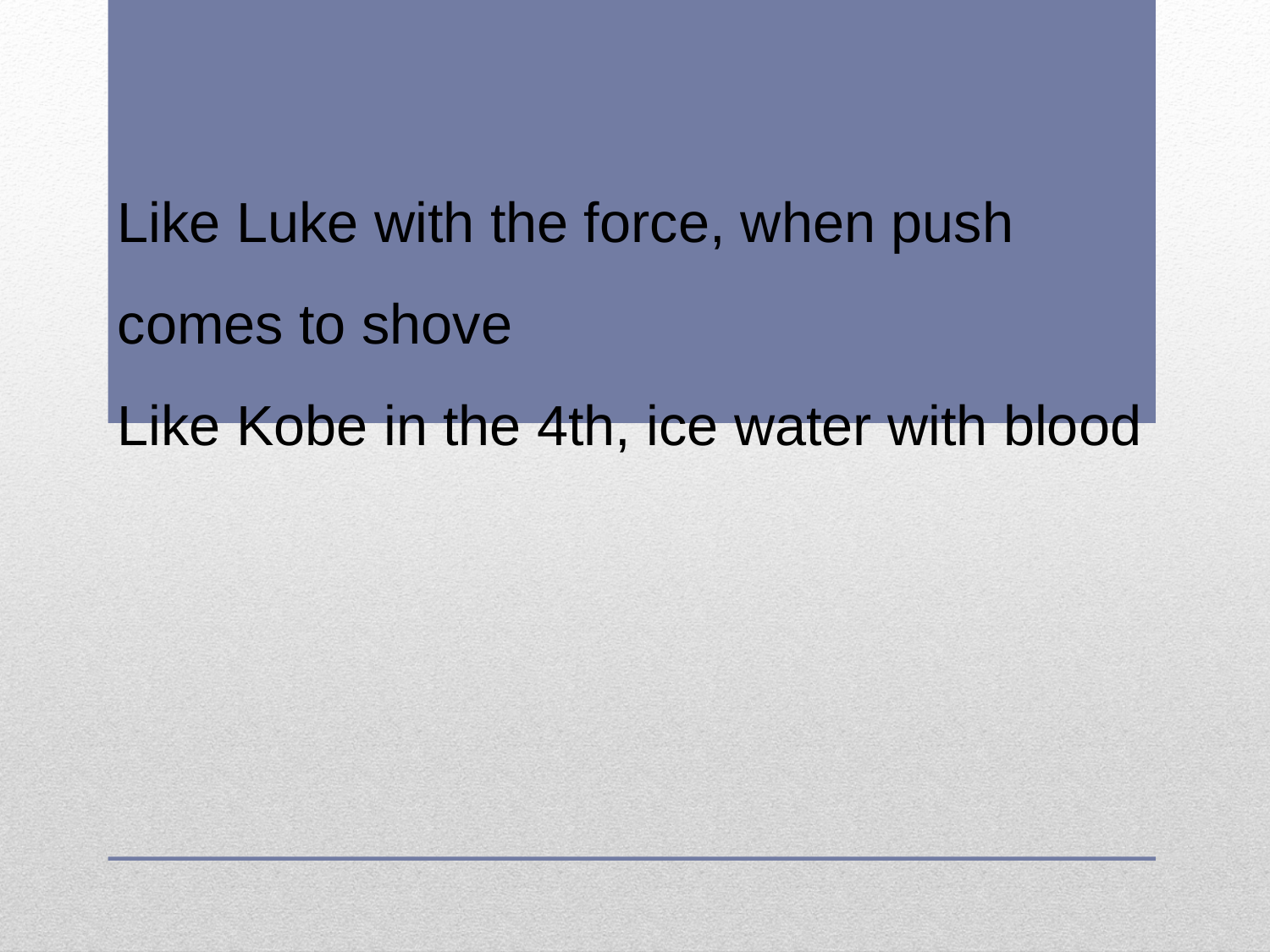

Like Luke with the force, when push comes to shove
Like Kobe in the 4th, ice water with blood